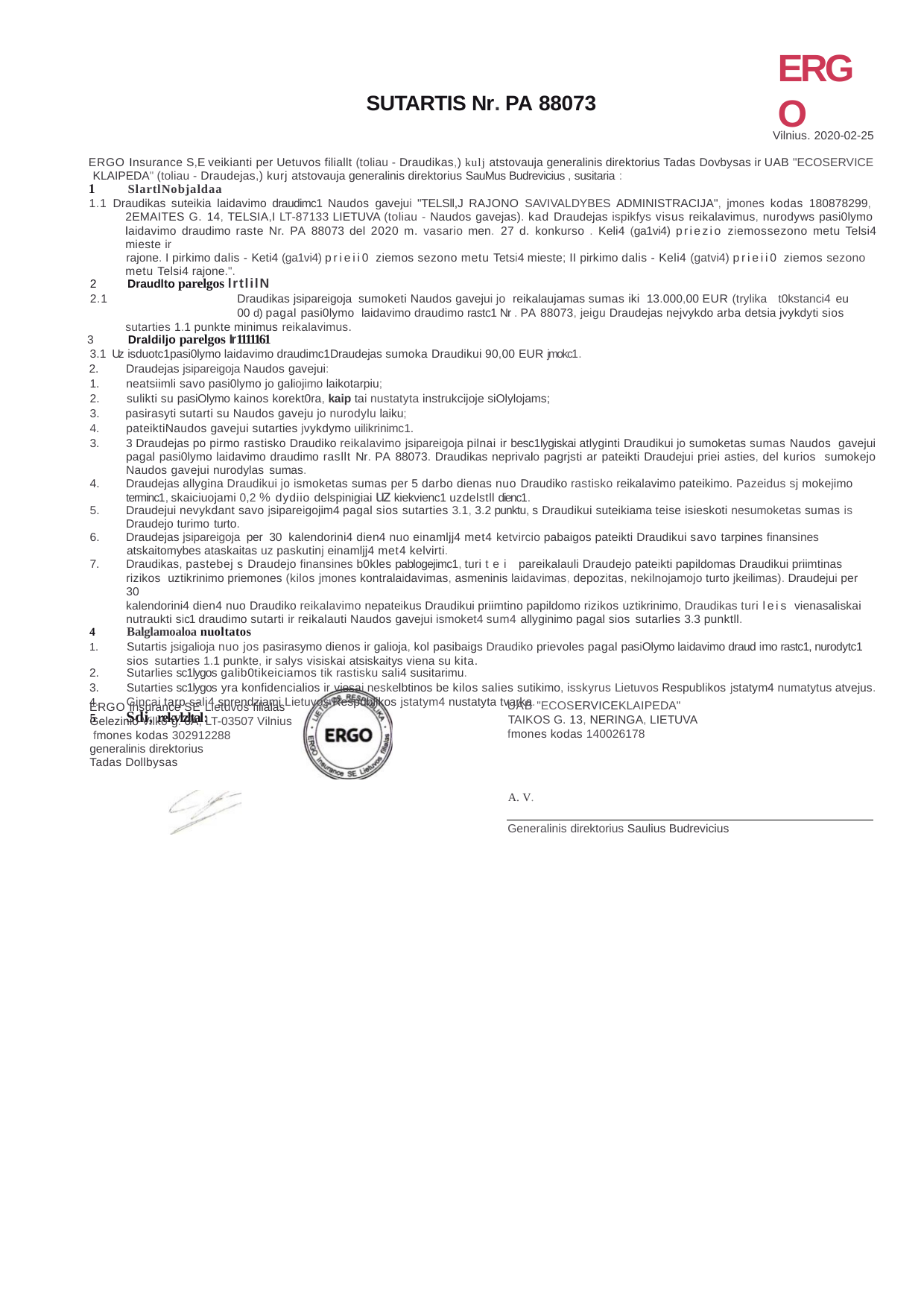

# ERGO
SUTARTIS Nr. PA 88073
Vilnius. 2020-02-25

ERGO Insurance S,E veikianti per Uetuvos filiallt (toliau - Draudikas,) kulj atstovauja generalinis direktorius Tadas Dovbysas ir UAB "ECOSERVICE  KLAIPEDA" (toliau - Draudejas,) kurj atstovauja generalinis direktorius SauMus Budrevicius , susitaria :
1	SlartlNobjaldaa
1.1 Draudikas suteikia laidavimo draudimc1 Naudos gavejui "TELSll,J RAJONO SAVIVALDYBES ADMINISTRACIJA", jmones kodas 180878299,  2EMAITES G. 14, TELSIA,I LT-87133 LIETUVA (toliau - Naudos gavejas). kad Draudejas ispikfys visus reikalavimus, nurodyws pasi0lymo  laidavimo draudimo raste Nr. PA 88073 del 2020 m. vasario men. 27 d. konkurso . Keli4 (ga1vi4) priezio ziemossezono metu Telsi4 mieste ir
rajone. I pirkimo dalis - Keti4 (ga1vi4) prieii0 ziemos sezono metu Tetsi4 mieste; II pirkimo dalis - Keli4 (gatvi4) prieii0 ziemos sezono  metu Telsi4 rajone.".
2	Draudlto parelgos lrtlilN
2.1		Draudikas jsipareigoja  sumoketi Naudos gavejui jo  reikalaujamas sumas iki  13.000,00 EUR (trylika   t0kstanci4 eu	00 d) pagal pasi0lymo  laidavimo draudimo rastc1 Nr . PA 88073, jeigu Draudejas nejvykdo arba detsia jvykdyti sios sutarties 1.1 punkte minimus reikalavimus.
3	Draldiljo parelgos Ir1111161
1	Uz isduotc1pasi0lymo laidavimo draudimc1Draudejas sumoka Draudikui 90,00 EUR jmokc1.
Draudejas jsipareigoja Naudos gavejui:
neatsiimli savo pasi0lymo jo galiojimo laikotarpiu;
sulikti su pasiOlymo kainos korekt0ra, kaip tai nustatyta instrukcijoje siOlylojams;
pasirasyti sutarti su Naudos gaveju jo nurodylu laiku;
pateiktiNaudos gavejui sutarties jvykdymo uilikrinimc1.
3 Draudejas po pirmo rastisko Draudiko reikalavimo jsipareigoja pilnai ir besc1lygiskai atlyginti Draudikui jo sumoketas sumas Naudos  gavejui pagal pasi0lymo laidavimo draudimo rasllt Nr. PA 88073. Draudikas neprivalo pagrjsti ar pateikti Draudejui priei asties, del kurios  sumokejo Naudos gavejui nurodylas sumas.
Draudejas allygina Draudikui jo ismoketas sumas per 5 darbo dienas nuo Draudiko rastisko reikalavimo pateikimo. Pazeidus sj mokejimo  terminc1, skaiciuojami 0,2 % dydiio delspinigiai uz kiekvienc1 uzdelstll dienc1.
Draudejui nevykdant savo jsipareigojim4 pagal sios sutarties 3.1, 3.2 punktu, s Draudikui suteikiama teise isieskoti nesumoketas sumas is
Draudejo turimo turto.
Draudejas jsipareigoja per  30  kalendorini4 dien4 nuo einamljj4 met4 ketvircio pabaigos pateikti Draudikui savo tarpines finansines
atskaitomybes ataskaitas uz paskutinj einamljj4 met4 kelvirti.
Draudikas, pastebej s Draudejo finansines b0kles pablogejimc1, turi tei pareikalauli Draudejo pateikti papildomas Draudikui priimtinas rizikos  uztikrinimo priemones (kilos jmones kontralaidavimas, asmeninis laidavimas, depozitas, nekilnojamojo turto jkeilimas). Draudejui per 30
kalendorini4 dien4 nuo Draudiko reikalavimo nepateikus Draudikui priimtino papildomo rizikos uztikrinimo, Draudikas turi leis vienasaliskai  nutraukti sic1 draudimo sutarti ir reikalauti Naudos gavejui ismoket4 sum4 allyginimo pagal sios sutarlies 3.3 punktll.
Balglamoaloa nuoltatos
Sutartis jsigalioja nuo jos pasirasymo dienos ir galioja, kol pasibaigs Draudiko prievoles pagal pasiOlymo laidavimo draud imo rastc1, nurodytc1  sios sutarties 1.1 punkte, ir salys visiskai atsiskaitys viena su kita.
Sutarlies sc1lygos galib0tikeiciamos tik rastisku sali4 susitarimu.
Sutarties sc1lygos yra konfidencialios ir viesai neskelbtinos be kilos salies sutikimo, isskyrus Lietuvos Respublikos jstatym4 numatytus atvejus.
Gincai tarp sali4 sprendziami Lietuvos Respublikos jstatym4 nustatyta tvarka.
Sdi, rekvlzltal:

UAB "ECOSERVICEKLAIPEDA"  TAIKOS G. 13, NERINGA, LIETUVA
fmones kodas 140026178
ERGO Insurance SE Lietuvos filialas  Gelezinio Vilko g. 6A, LT-03507 Vilnius  fmones kodas 302912288
generalinis direktorius
Tadas Dollbysas
A. V.

Generalinis direktorius Saulius Budrevicius